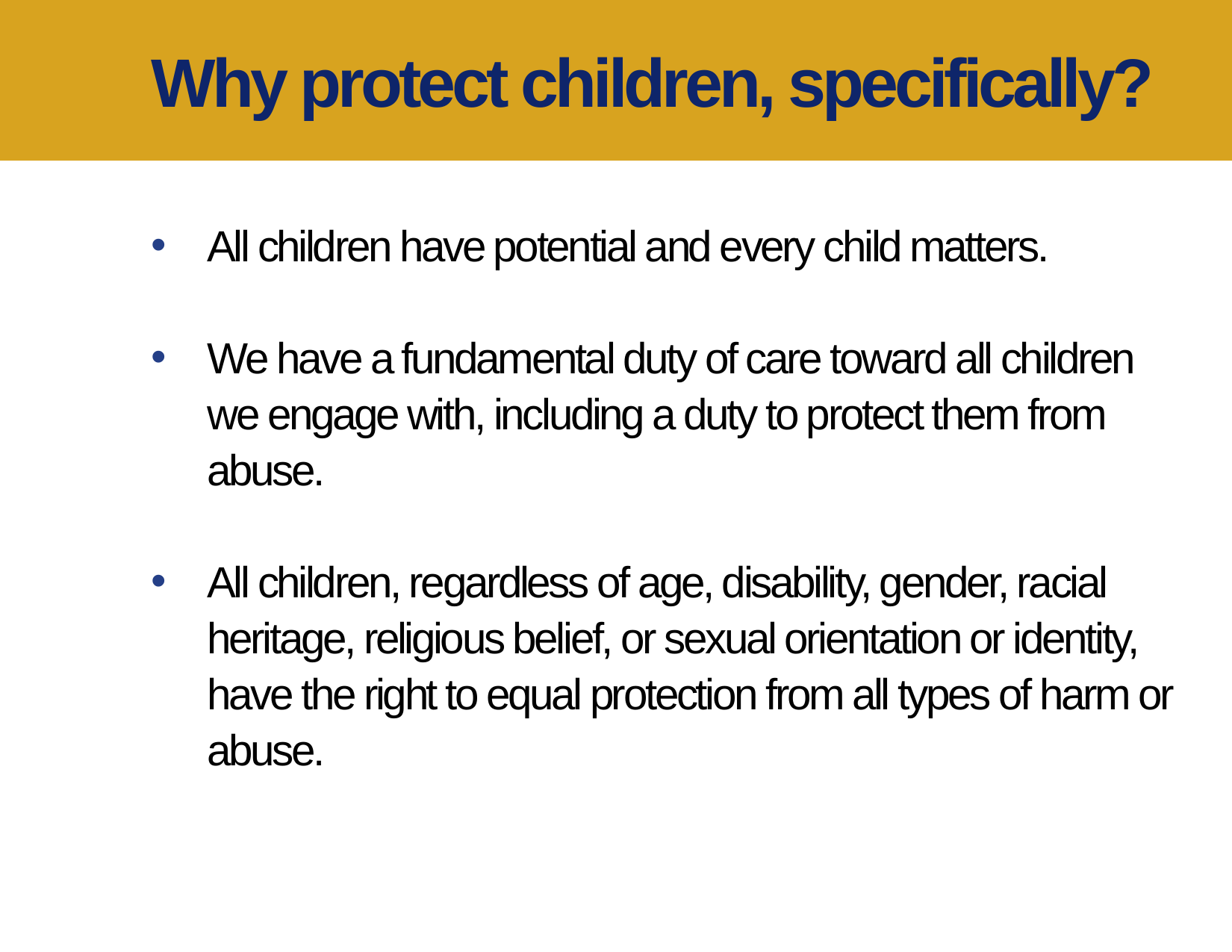

Why protect children, specifically?
All children have potential and every child matters.

We have a fundamental duty of care toward all children we engage with, including a duty to protect them from abuse.

All children, regardless of age, disability, gender, racial heritage, religious belief, or sexual orientation or identity, have the right to equal protection from all types of harm or abuse.